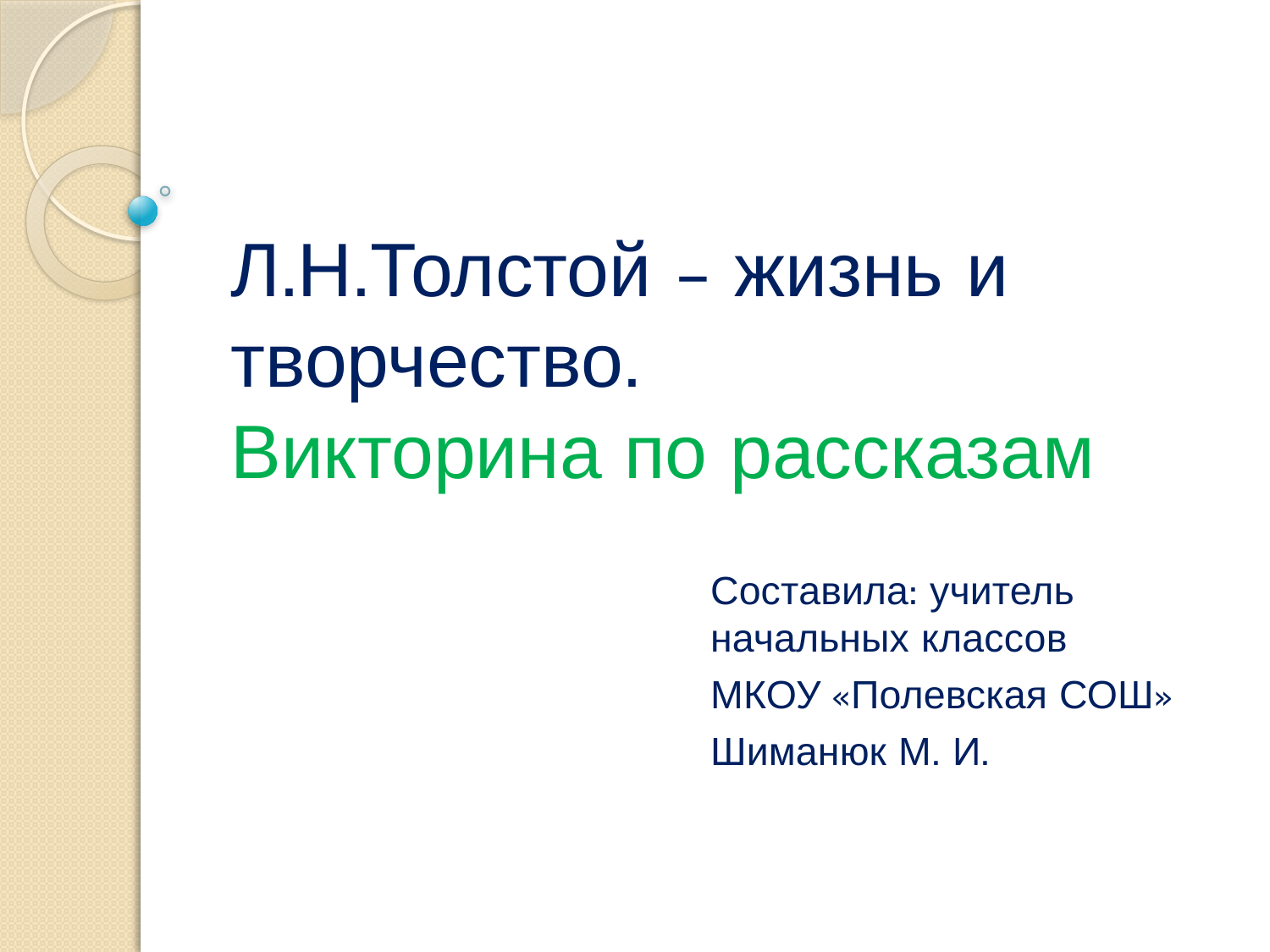

# Л.Н.Толстой – жизнь и творчество. Викторина по рассказам
Составила: учитель начальных классов
МКОУ «Полевская СОШ»
Шиманюк М. И.